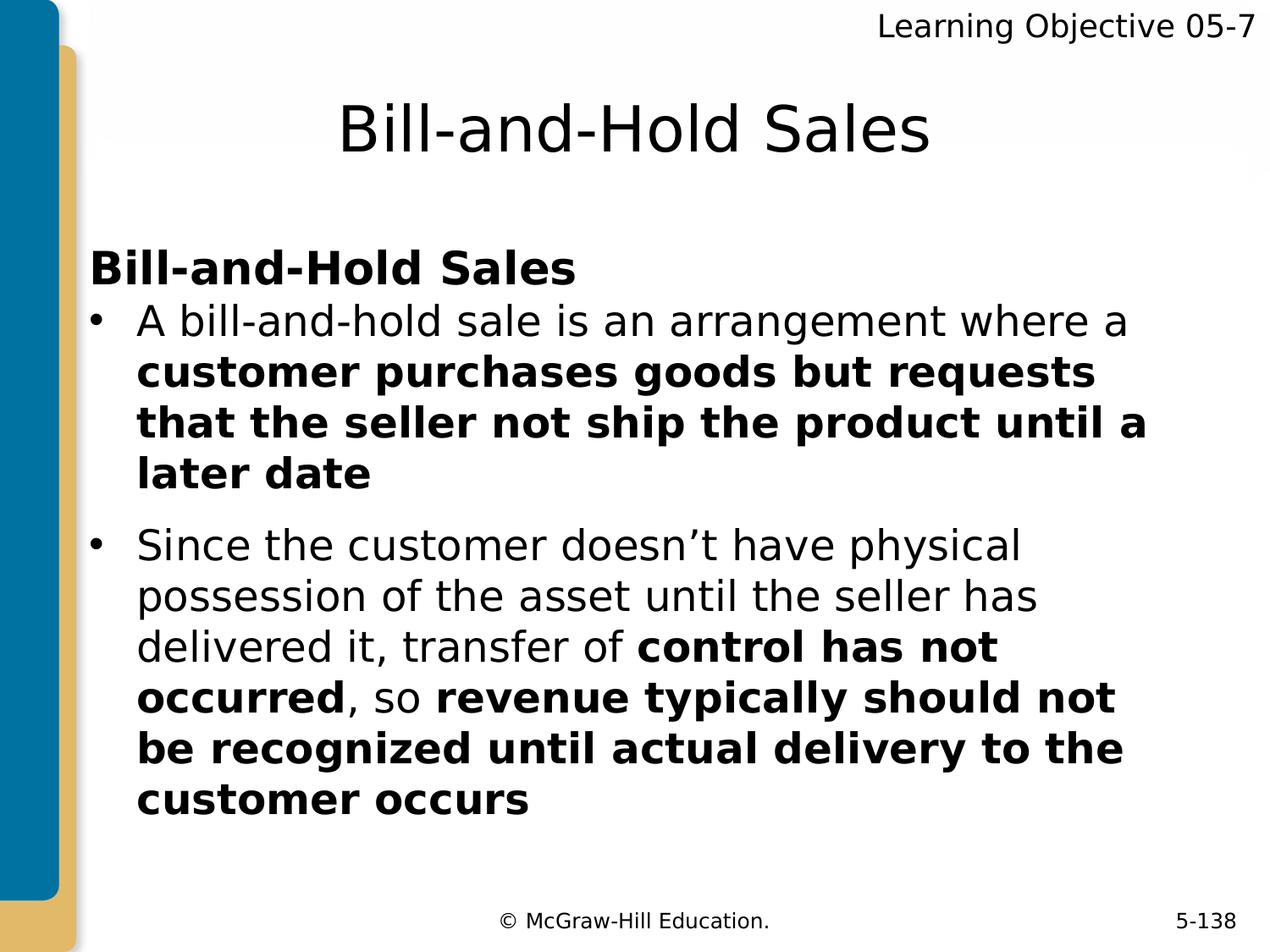

Learning Objective 05-7
# Bill-and-Hold Sales
Bill-and-Hold Sales
A bill-and-hold sale is an arrangement where a customer purchases goods but requests that the seller not ship the product until a later date
Since the customer doesn’t have physical possession of the asset until the seller has delivered it, transfer of control has not occurred, so revenue typically should not be recognized until actual delivery to the customer occurs